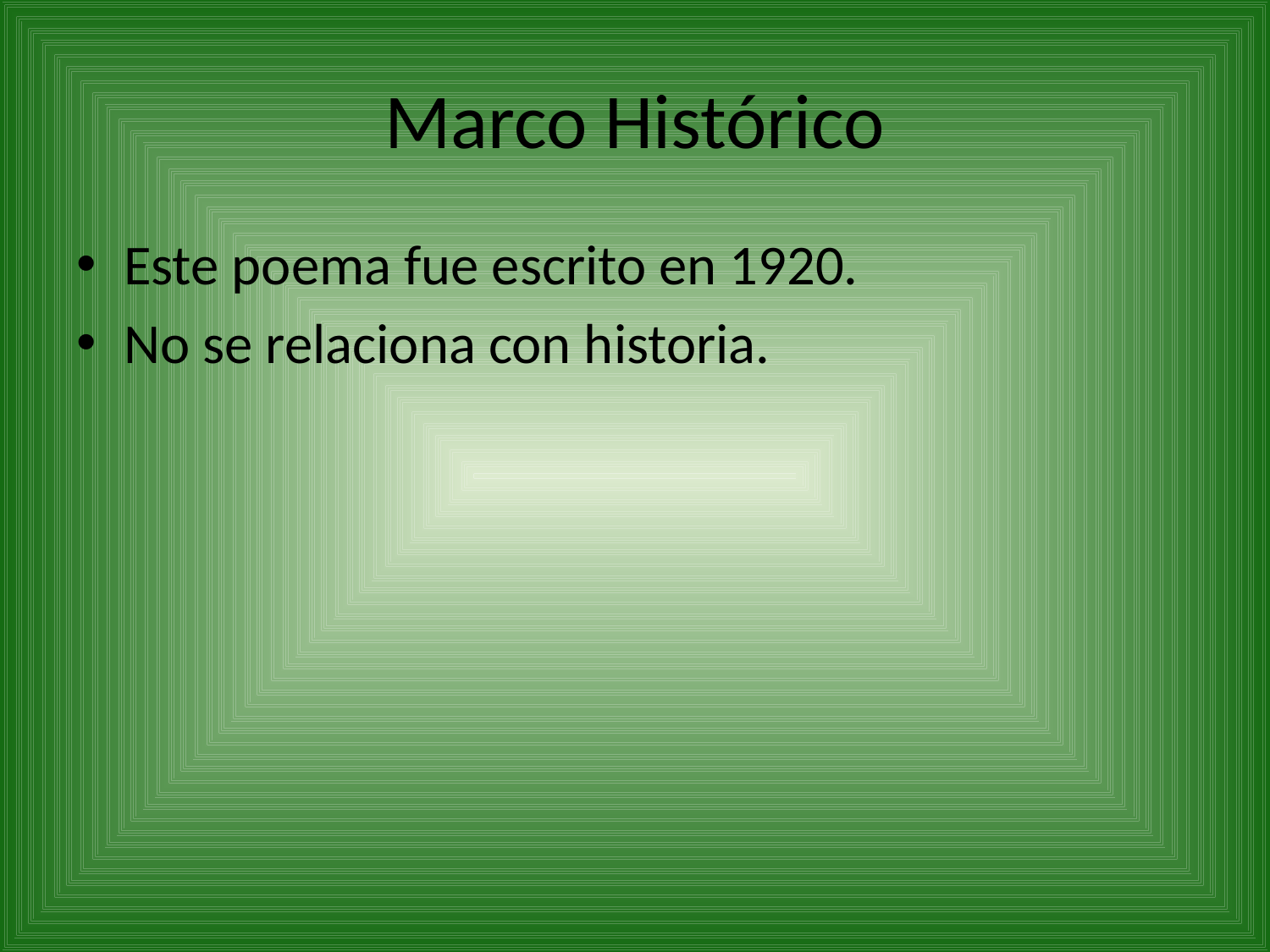

# Marco Histórico
Este poema fue escrito en 1920.
No se relaciona con historia.